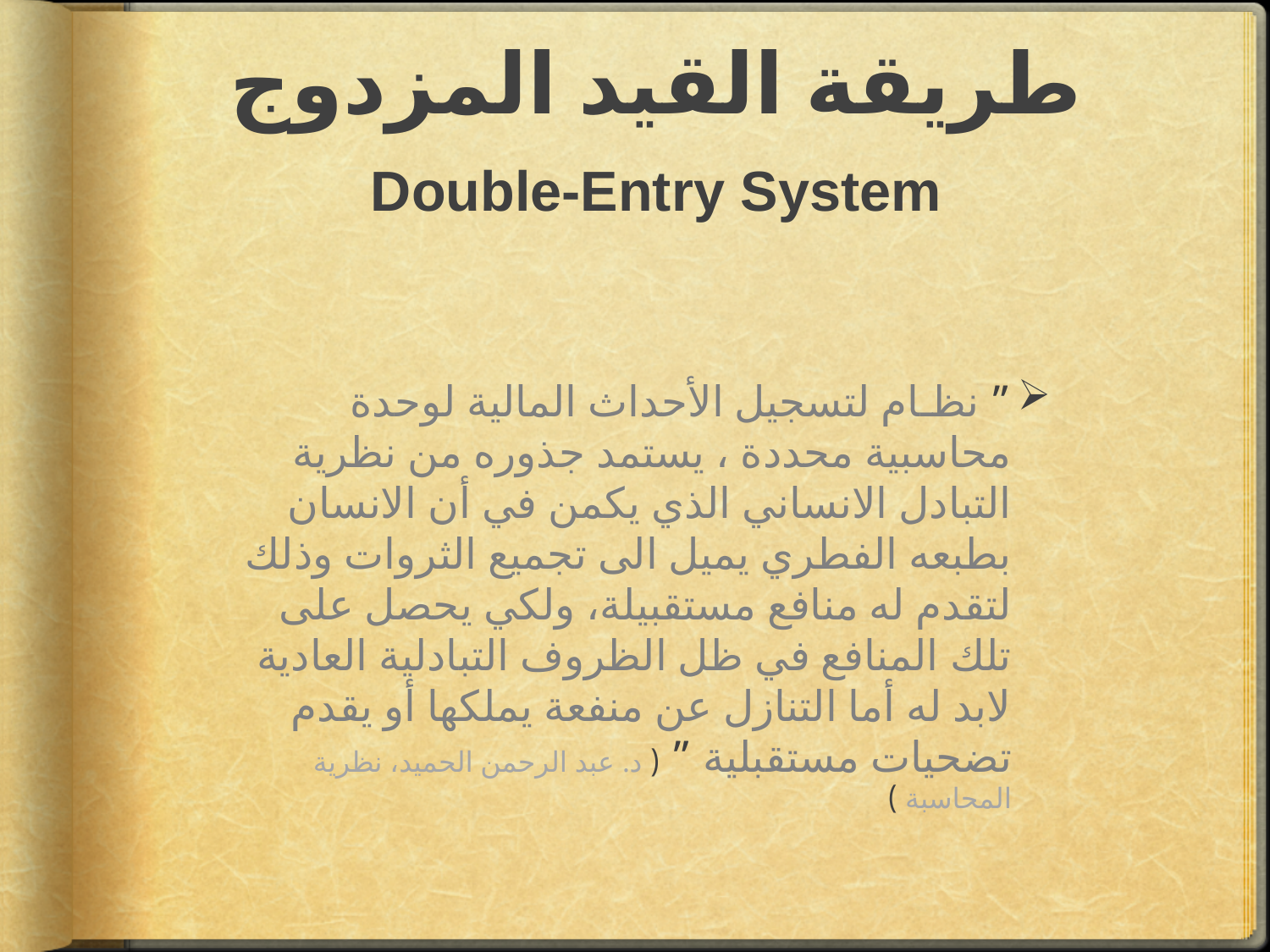

# طريقة القيد المزدوج Double-Entry System
” نظـام لتسجيل الأحداث المالية لوحدة محاسبية محددة ، يستمد جذوره من نظرية التبادل الانساني الذي يكمن في أن الانسان بطبعه الفطري يميل الى تجميع الثروات وذلك لتقدم له منافع مستقبيلة، ولكي يحصل على تلك المنافع في ظل الظروف التبادلية العادية لابد له أما التنازل عن منفعة يملكها أو يقدم تضحيات مستقبلية ” ( د. عبد الرحمن الحميد، نظرية المحاسبة )